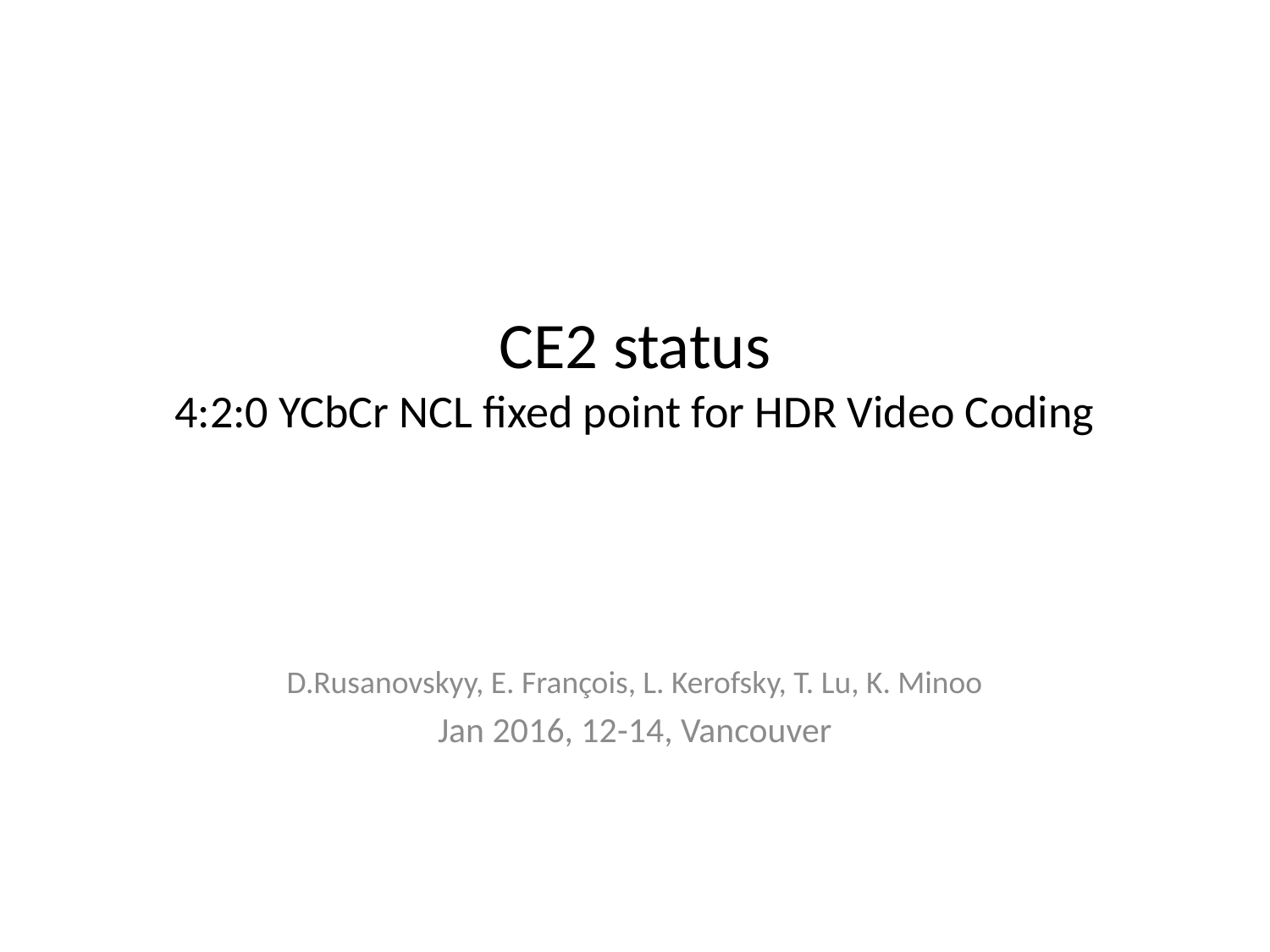

# CE2 status 4:2:0 YCbCr NCL fixed point for HDR Video Coding
D.Rusanovskyy, E. François, L. Kerofsky, T. Lu, K. Minoo
Jan 2016, 12-14, Vancouver